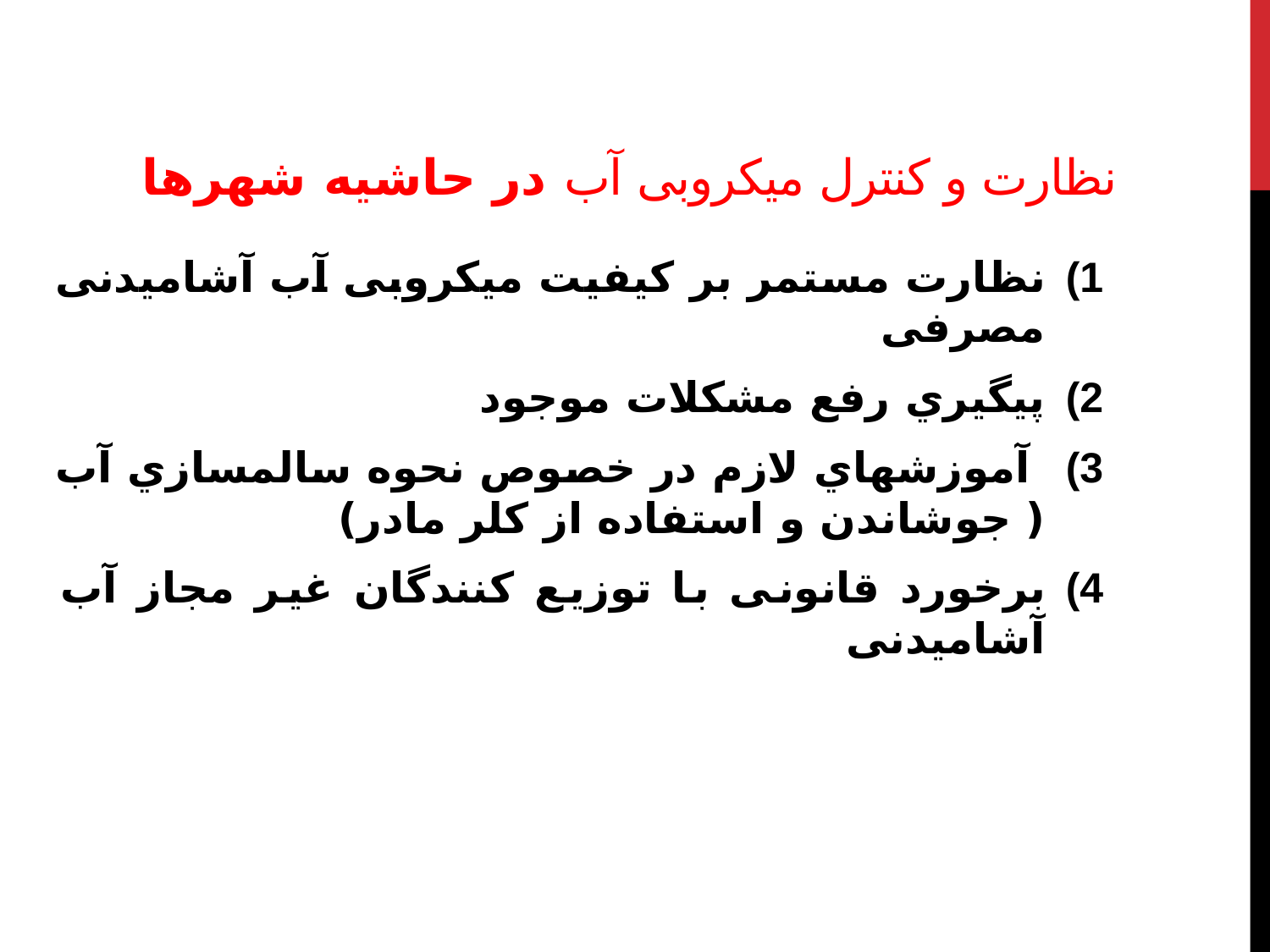

# نظارت و کنترل میکروبی آب در حاشیه شهرها
نظارت مستمر بر کیفیت میکروبی آب آشامیدنی مصرفی
پیگیري رفع مشکلات موجود
 آموزشهاي لازم در خصوص نحوه سالمسازي آب ( جوشاندن و استفاده از کلر مادر)
برخورد قانونی با توزیع کنندگان غیر مجاز آب آشامیدنی